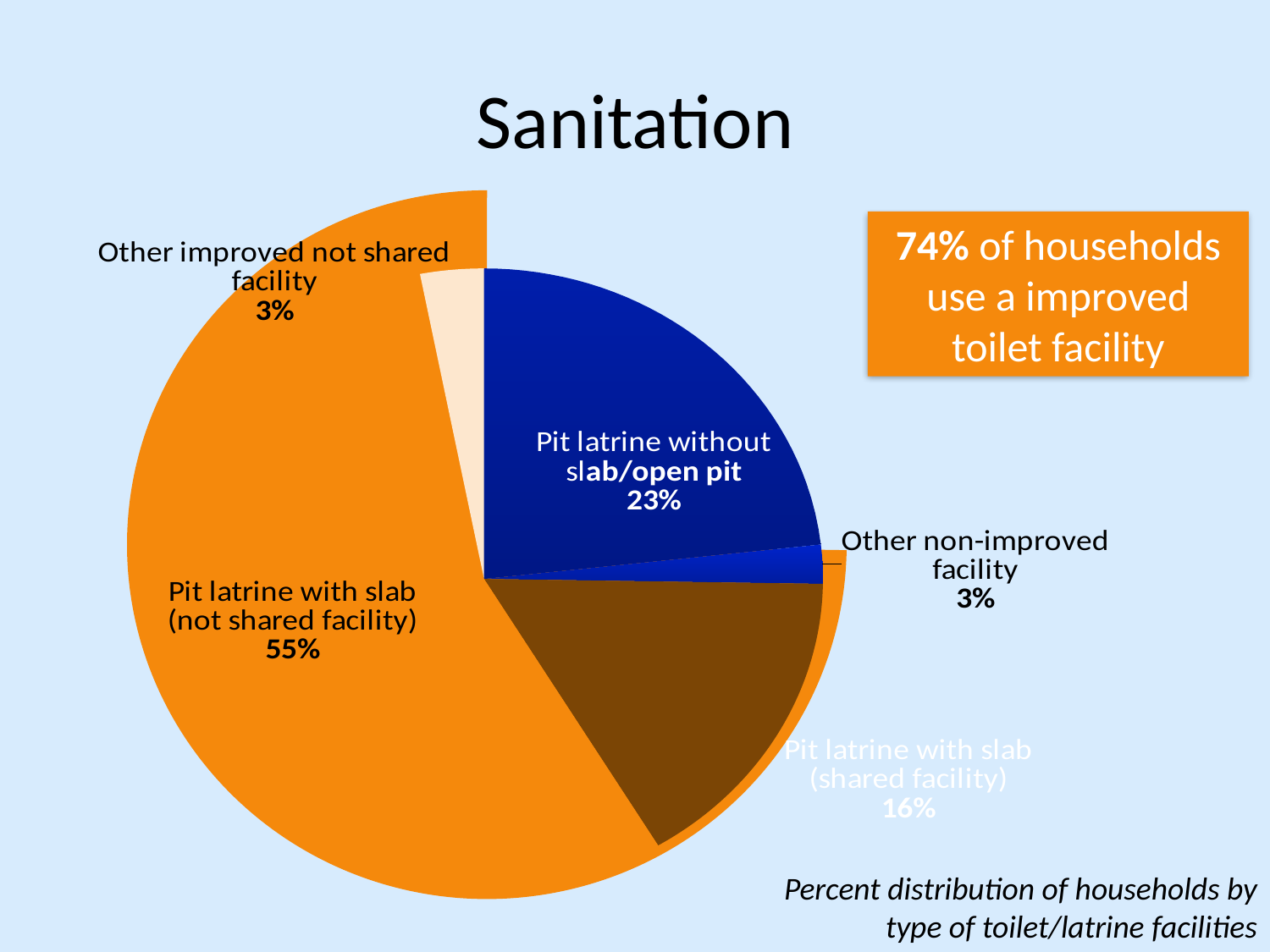

# Sanitation

### Chart

| Category | Sales |
|---|---|
| Pit latrine without slab/open pit | 23.0 |
| Other non-improved facility | 2.0 |
| Pit latrine with slab (shared facility) | 16.0 |
| Pit latrine with slab (not shared facility) | 55.0 |
| Other improved not shared facility | 3.0 |
74% of households use a improved toilet facility
Percent distribution of households by type of toilet/latrine facilities